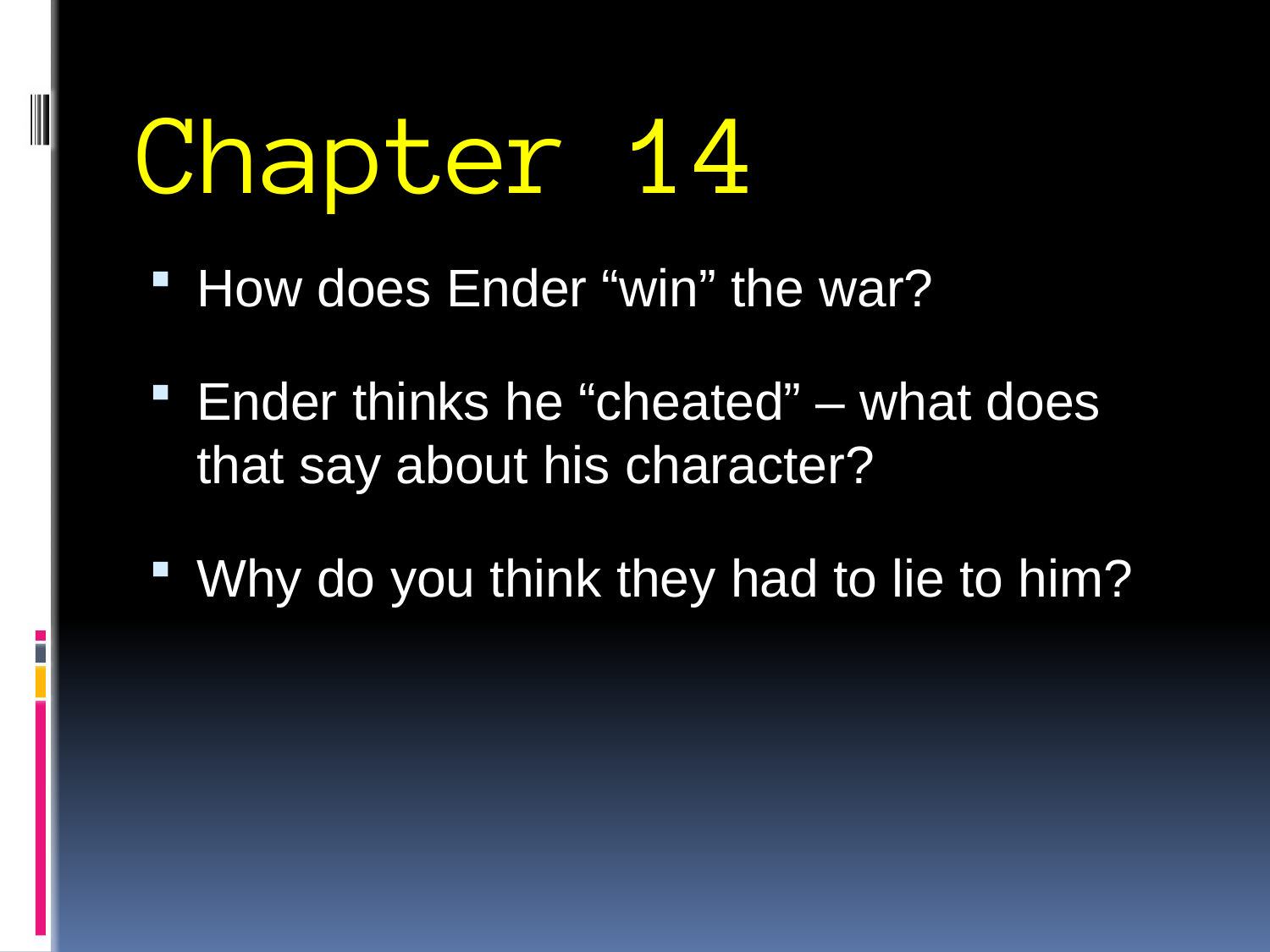

# Chapter 14
How does Ender “win” the war?

Ender thinks he “cheated” – what does that say about his character?

Why do you think they had to lie to him?